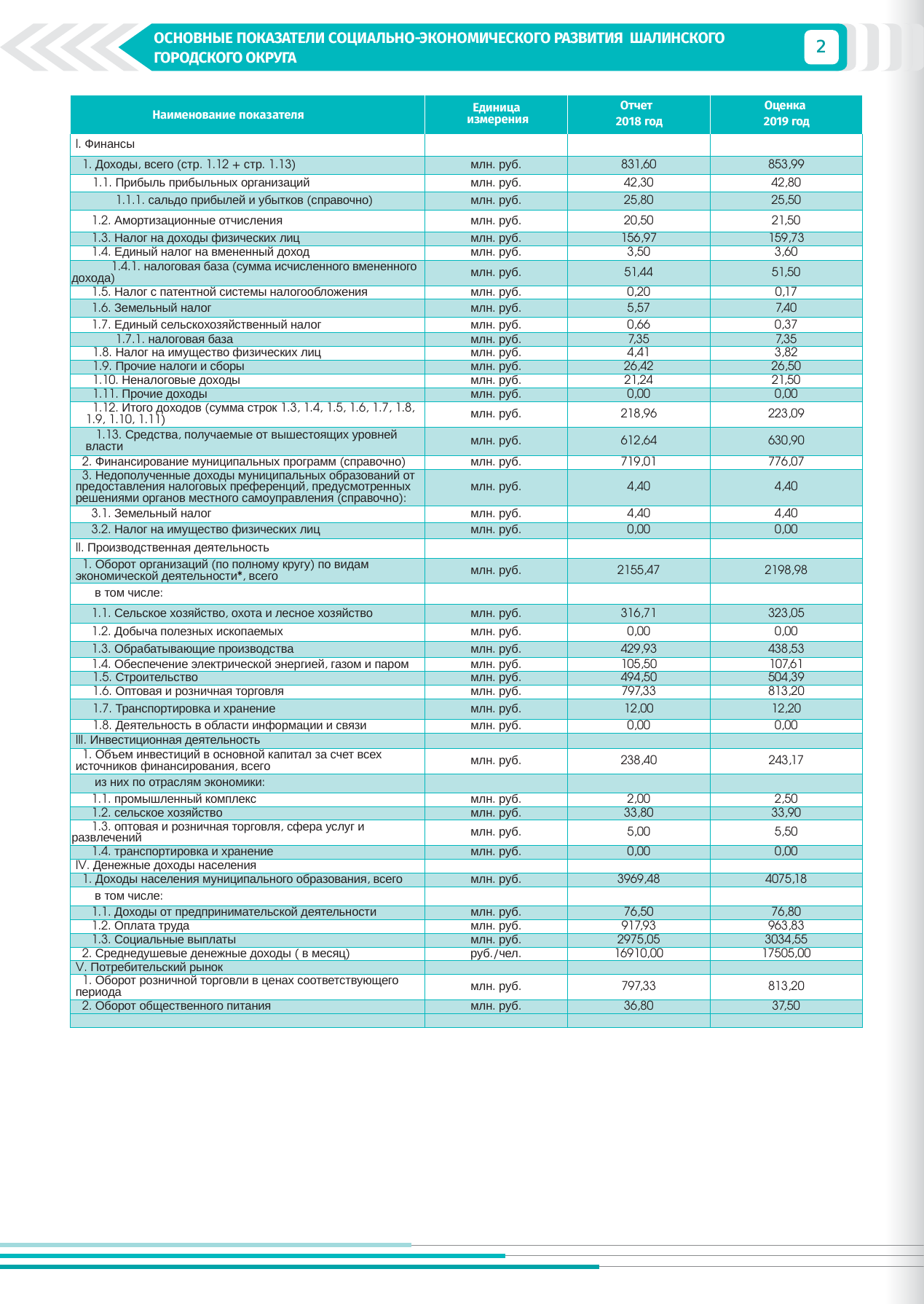

2

ОСНОВНЫЕ ПОКАЗАТЕЛИ СОЦИАЛЬНО-ЭКОНОМИЧЕСКОГО РАЗВИТИЯ  ШАЛИНСКОГО ГОРОДСКОГО ОКРУГА

| Наименование показателя | Единица измерения | Отчет 2018 год | Оценка 2019 год |
| --- | --- | --- | --- |
| I. Финансы |  |  |  |
| 1. Доходы, всего (стр. 1.12 + стр. 1.13) | млн. руб. | 831,60 | 853,99 |
| 1.1. Прибыль прибыльных организаций | млн. руб. | 42,30 | 42,80 |
| 1.1.1. сальдо прибылей и убытков (справочно) | млн. руб. | 25,80 | 25,50 |
| 1.2. Амортизационные отчисления | млн. руб. | 20,50 | 21,50 |
| 1.3. Налог на доходы физических лиц | млн. руб. | 156,97 | 159,73 |
| 1.4. Единый налог на вмененный доход | млн. руб. | 3,50 | 3,60 |
| 1.4.1. налоговая база (сумма исчисленного вмененного дохода) | млн. руб. | 51,44 | 51,50 |
| 1.5. Налог с патентной системы налогообложения | млн. руб. | 0,20 | 0,17 |
| 1.6. Земельный налог | млн. руб. | 5,57 | 7,40 |
| 1.7. Единый сельскохозяйственный налог | млн. руб. | 0,66 | 0,37 |
| 1.7.1. налоговая база | млн. руб. | 7,35 | 7,35 |
| 1.8. Налог на имущество физических лиц | млн. руб. | 4,41 | 3,82 |
| 1.9. Прочие налоги и сборы | млн. руб. | 26,42 | 26,50 |
| 1.10. Неналоговые доходы | млн. руб. | 21,24 | 21,50 |
| 1.11. Прочие доходы | млн. руб. | 0,00 | 0,00 |
| 1.12. Итого доходов (сумма строк 1.3, 1.4, 1.5, 1.6, 1.7, 1.8, 1.9, 1.10, 1.11) | млн. руб. | 218,96 | 223,09 |
| 1.13. Средства, получаемые от вышестоящих уровней власти | млн. руб. | 612,64 | 630,90 |
| 2. Финансирование муниципальных программ (справочно) | млн. руб. | 719,01 | 776,07 |
| 3. Недополученные доходы муниципальных образований от предоставления налоговых преференций, предусмотренных решениями органов местного самоуправления (справочно): | млн. руб. | 4,40 | 4,40 |
| 3.1. Земельный налог | млн. руб. | 4,40 | 4,40 |
| 3.2. Налог на имущество физических лиц | млн. руб. | 0,00 | 0,00 |
| II. Производственная деятельность |  |  |  |
| 1. Оборот организаций (по полному кругу) по видам экономической деятельности\*, всего | млн. руб. | 2155,47 | 2198,98 |
| в том числе: |  |  |  |
| 1.1. Сельское хозяйство, охота и лесное хозяйство | млн. руб. | 316,71 | 323,05 |
| 1.2. Добыча полезных ископаемых | млн. руб. | 0,00 | 0,00 |
| 1.3. Обрабатывающие производства | млн. руб. | 429,93 | 438,53 |
| 1.4. Обеспечение электрической энергией, газом и паром | млн. руб. | 105,50 | 107,61 |
| 1.5. Строительство | млн. руб. | 494,50 | 504,39 |
| 1.6. Оптовая и розничная торговля | млн. руб. | 797,33 | 813,20 |
| 1.7. Транспортировка и хранение | млн. руб. | 12,00 | 12,20 |
| 1.8. Деятельность в области информации и связи | млн. руб. | 0,00 | 0,00 |
| III. Инвестиционная деятельность |  |  |  |
| 1. Объем инвестиций в основной капитал за счет всех источников финансирования, всего | млн. руб. | 238,40 | 243,17 |
| из них по отраслям экономики: |  |  |  |
| 1.1. промышленный комплекс | млн. руб. | 2,00 | 2,50 |
| 1.2. сельское хозяйство | млн. руб. | 33,80 | 33,90 |
| 1.3. оптовая и розничная торговля, сфера услуг и развлечений | млн. руб. | 5,00 | 5,50 |
| 1.4. транспортировка и хранение | млн. руб. | 0,00 | 0,00 |
| IV. Денежные доходы населения |  |  |  |
| 1. Доходы населения муниципального образования, всего | млн. руб. | 3969,48 | 4075,18 |
| в том числе: |  |  |  |
| 1.1. Доходы от предпринимательской деятельности | млн. руб. | 76,50 | 76,80 |
| 1.2. Оплата труда | млн. руб. | 917,93 | 963,83 |
| 1.3. Социальные выплаты | млн. руб. | 2975,05 | 3034,55 |
| 2. Среднедушевые денежные доходы ( в месяц) | руб./чел. | 16910,00 | 17505,00 |
| V. Потребительский рынок |  |  |  |
| 1. Оборот розничной торговли в ценах соответствующего периода | млн. руб. | 797,33 | 813,20 |
| 2. Оборот общественного питания | млн. руб. | 36,80 | 37,50 |
|  |  |  |  |